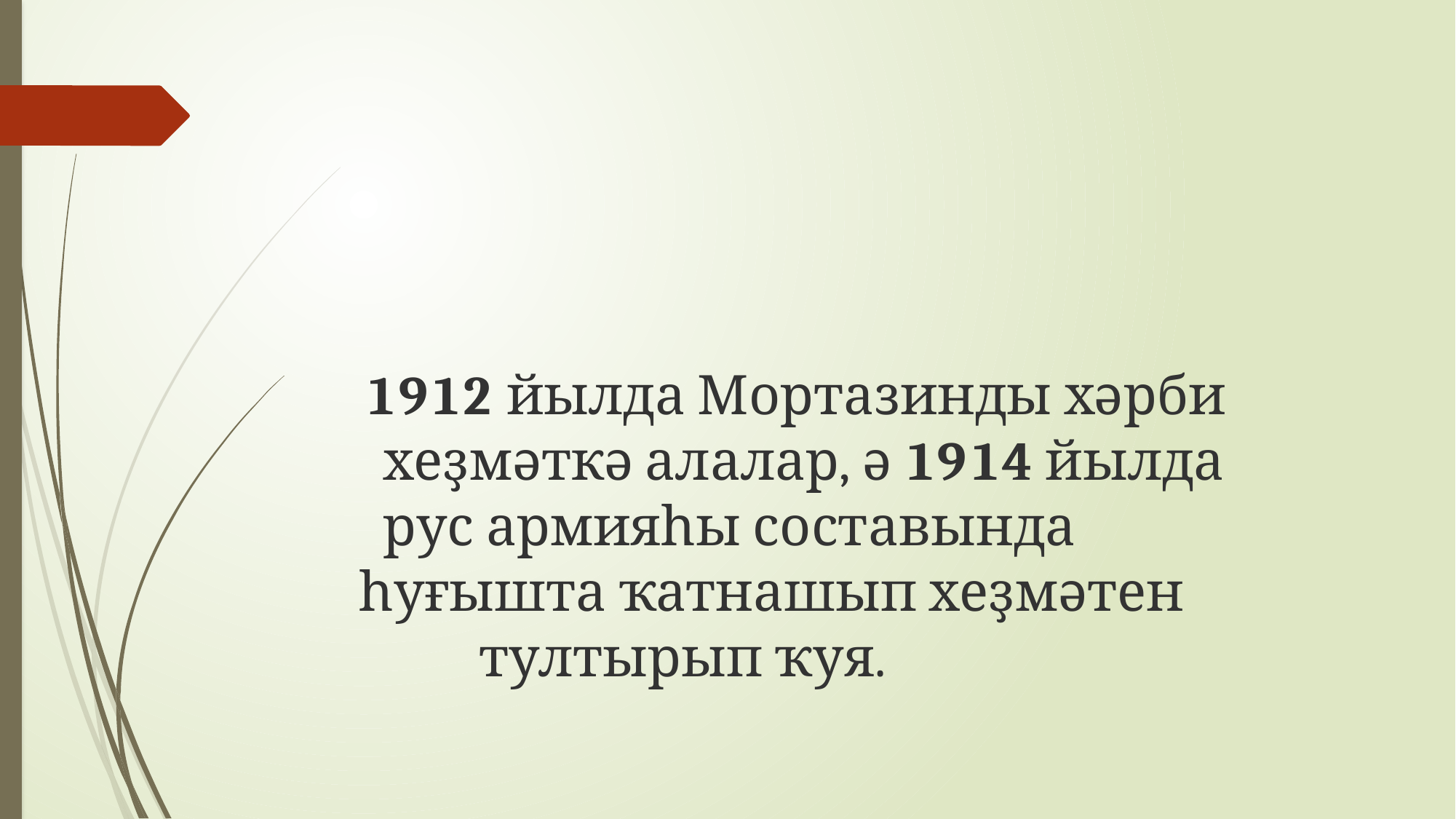

1912 йылда Мортазинды хәрби
    хеҙмәткә алалар, ә 1914 йылда
    рус армияһы составында
  һуғышта ҡатнашып хеҙмәтен
            тултырып ҡуя.